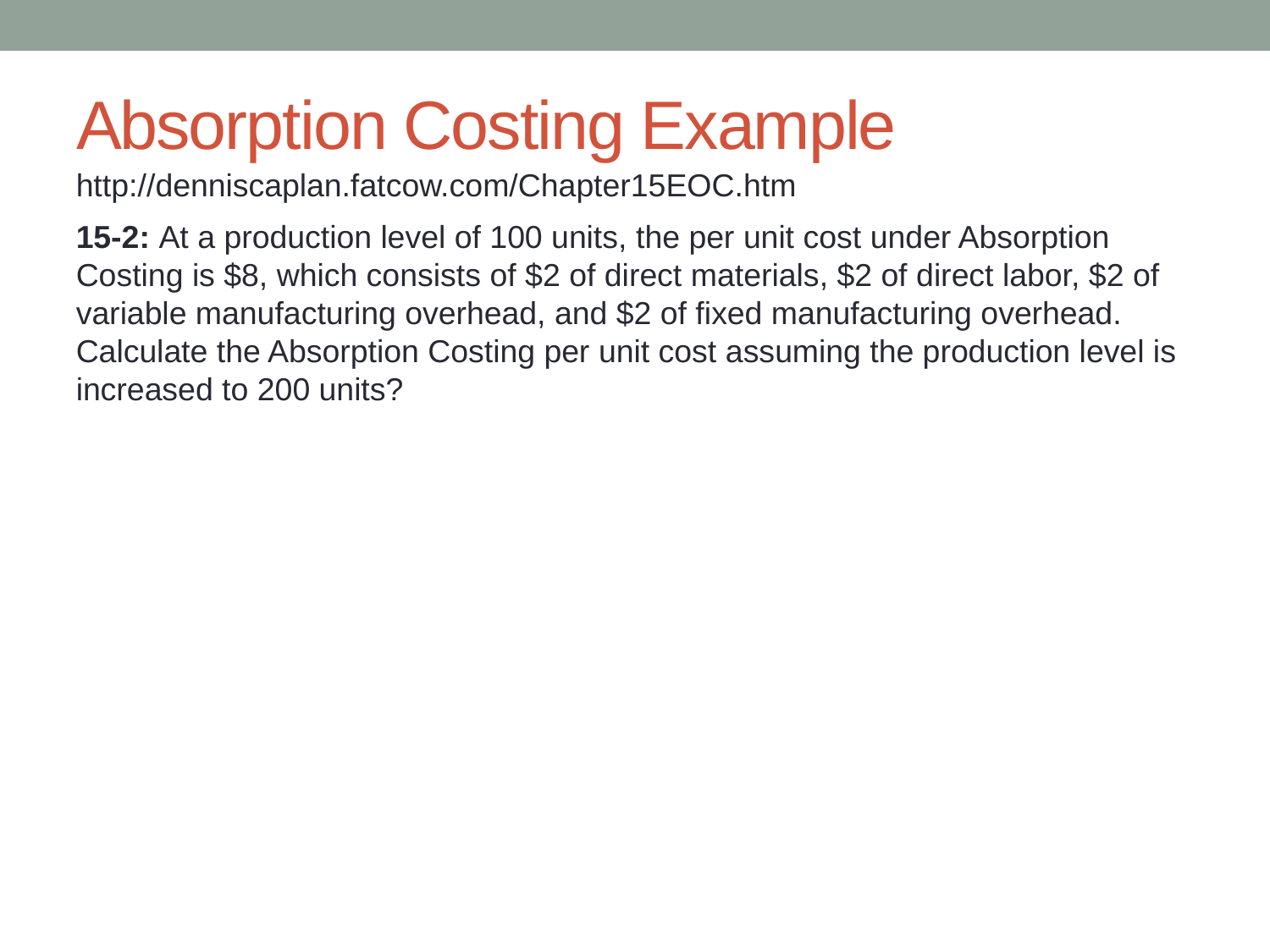

# Absorption Costing Example
http://denniscaplan.fatcow.com/Chapter15EOC.htm
15-2: At a production level of 100 units, the per unit cost under Absorption Costing is $8, which consists of $2 of direct materials, $2 of direct labor, $2 of variable manufacturing overhead, and $2 of fixed manufacturing overhead. Calculate the Absorption Costing per unit cost assuming the production level is increased to 200 units?